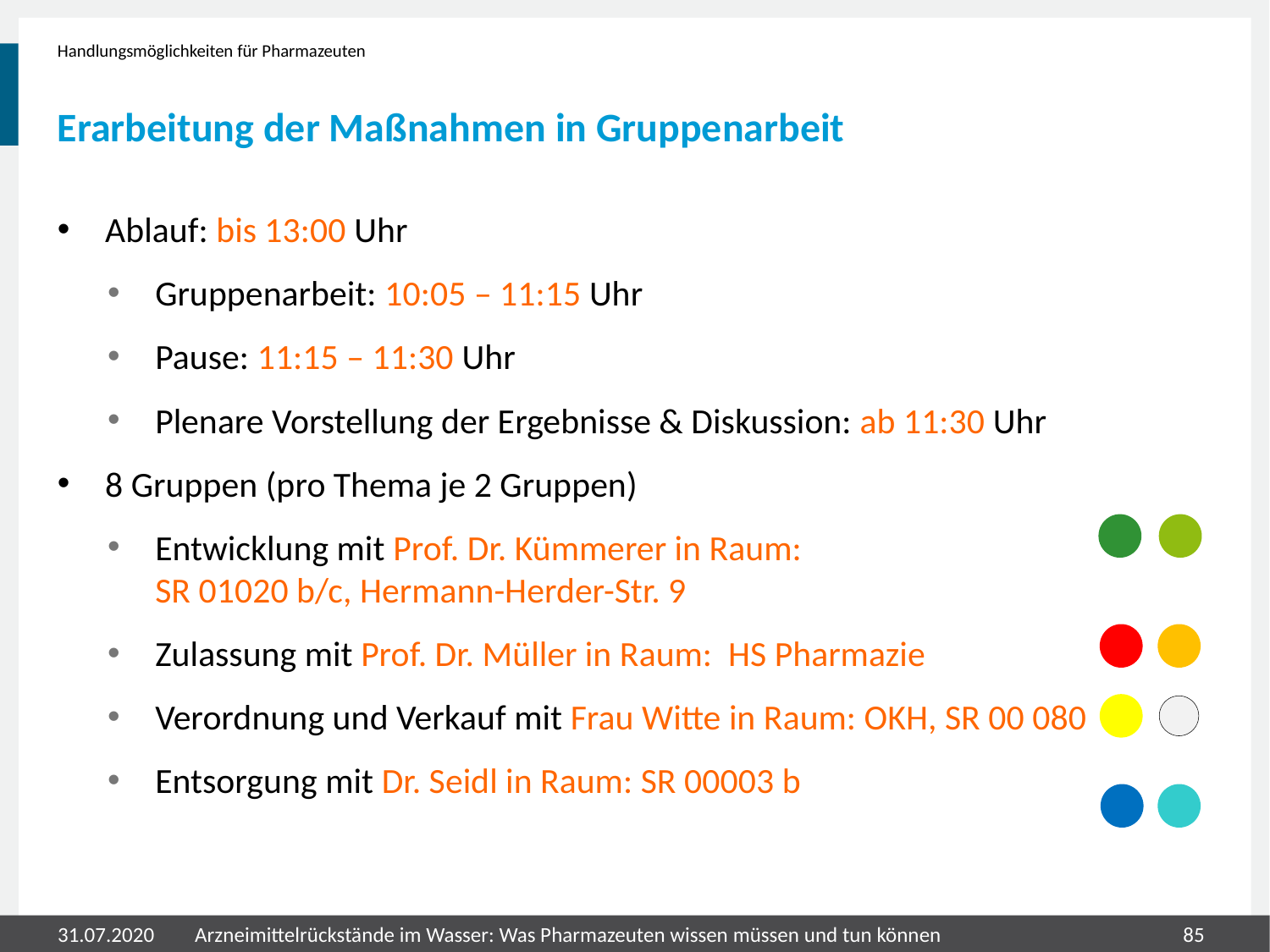

Handlungsmöglichkeiten für Pharmazeuten

# Erarbeitung der Maßnahmen in Gruppenarbeit
Ablauf: bis 13:00 Uhr
Gruppenarbeit: 10:05 – 11:15 Uhr
Pause: 11:15 – 11:30 Uhr
Plenare Vorstellung der Ergebnisse & Diskussion: ab 11:30 Uhr
8 Gruppen (pro Thema je 2 Gruppen)
Entwicklung mit Prof. Dr. Kümmerer in Raum:
SR 01020 b/c, Hermann-Herder-Str. 9
Zulassung mit Prof. Dr. Müller in Raum:  HS Pharmazie
Verordnung und Verkauf mit Frau Witte in Raum: OKH, SR 00 080
Entsorgung mit Dr. Seidl in Raum: SR 00003 b

31.07.2020
Arzneimittelrückstände im Wasser: Was Pharmazeuten wissen müssen und tun können
85